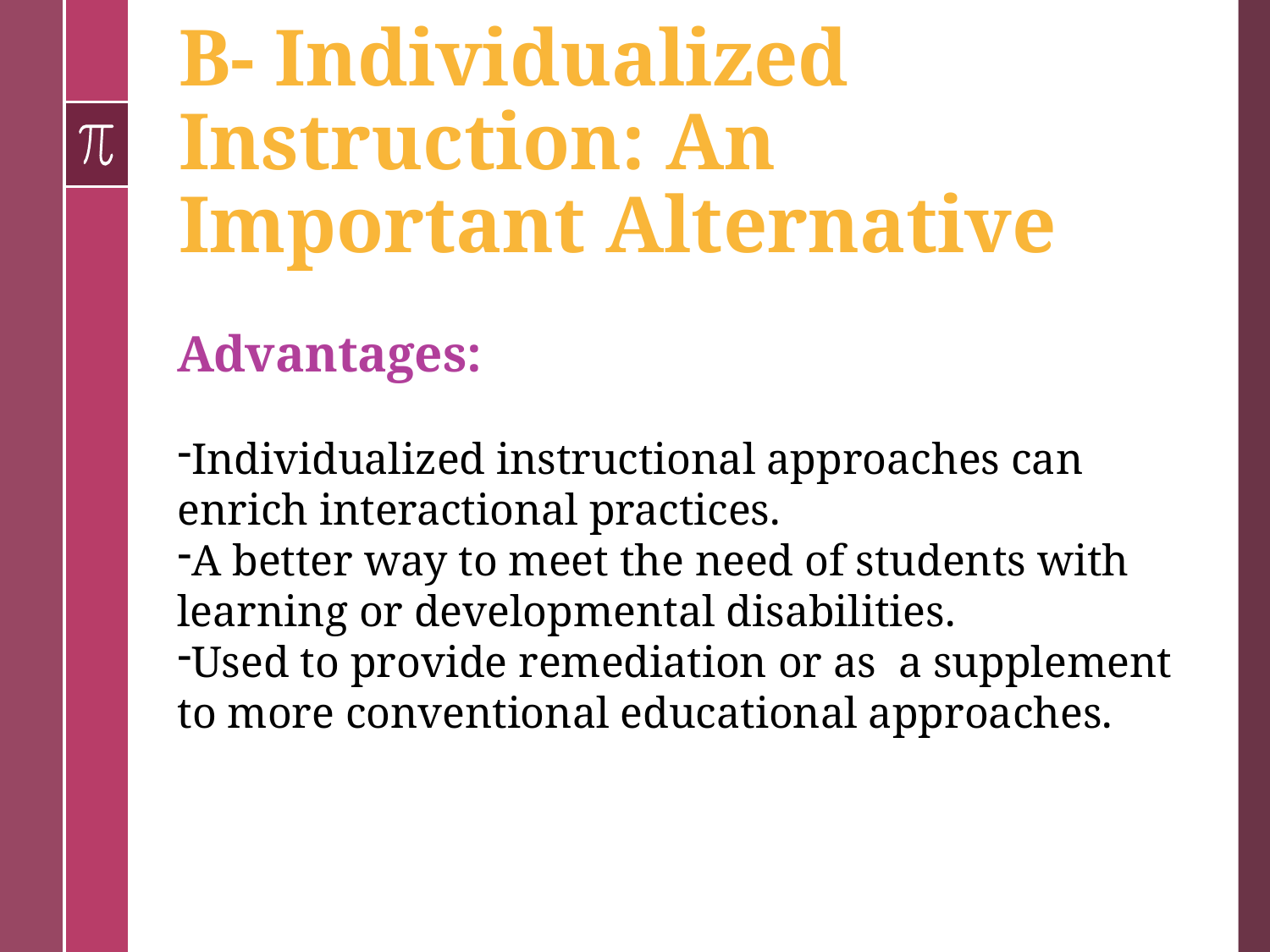

# B- Individualized Instruction: An Important Alternative
Advantages:

Individualized instructional approaches can enrich interactional practices.
A better way to meet the need of students with learning or developmental disabilities.
Used to provide remediation or as  a supplement to more conventional educational approaches.